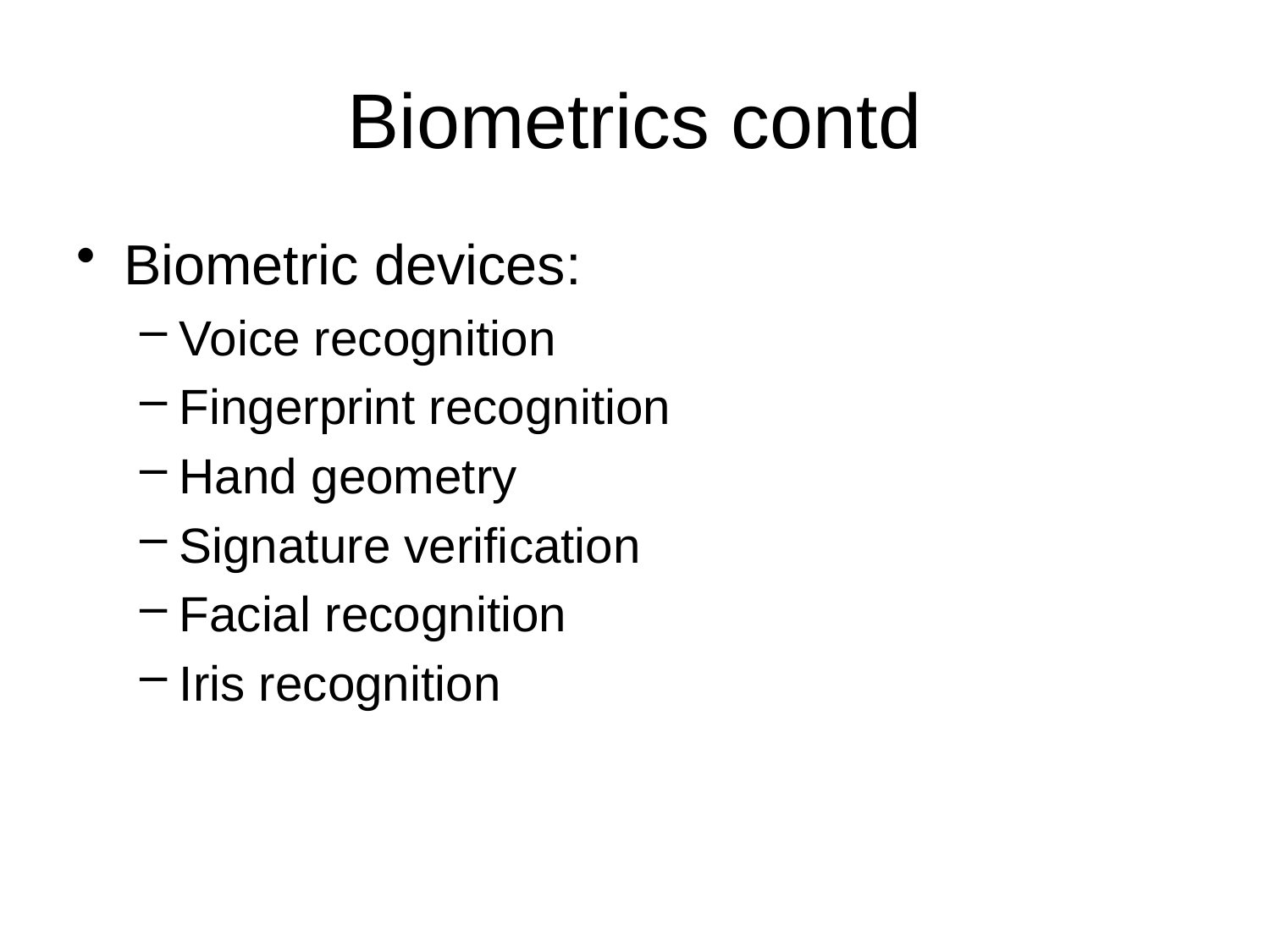

# Biometrics contd
Biometric devices:
Voice recognition
Fingerprint recognition
Hand geometry
Signature verification
Facial recognition
Iris recognition